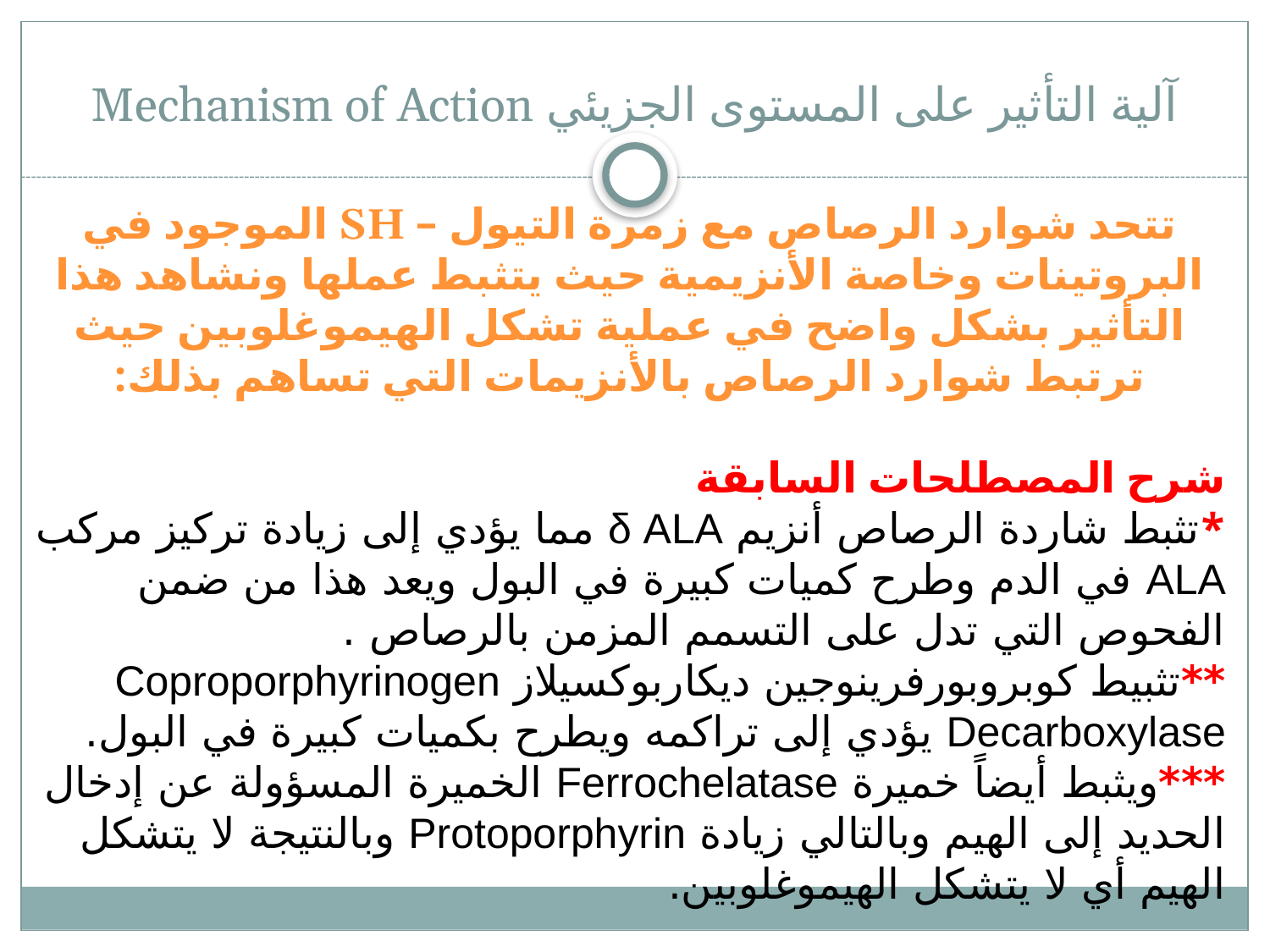

# آلية التأثير على المستوى الجزيئي Mechanism of Action
تتحد شوارد الرصاص مع زمرة التيول – SH الموجود في البروتينات وخاصة الأنزيمية حيث يتثبط عملها ونشاهد هذا التأثير بشكل واضح في عملية تشكل الهيموغلوبين حيث ترتبط شوارد الرصاص بالأنزيمات التي تساهم بذلك:

شرح المصطلحات السابقة
*تثبط شاردة الرصاص أنزيم δ ALA مما يؤدي إلى زيادة تركيز مركب ALA في الدم وطرح كميات كبيرة في البول ويعد هذا من ضمن الفحوص التي تدل على التسمم المزمن بالرصاص .
**تثبيط كوبروبورفرينوجين ديكاربوكسيلاز Coproporphyrinogen Decarboxylase يؤدي إلى تراكمه ويطرح بكميات كبيرة في البول.
***ويثبط أيضاً خميرة Ferrochelatase الخميرة المسؤولة عن إدخال الحديد إلى الهيم وبالتالي زيادة Protoporphyrin وبالنتيجة لا يتشكل الهيم أي لا يتشكل الهيموغلوبين.